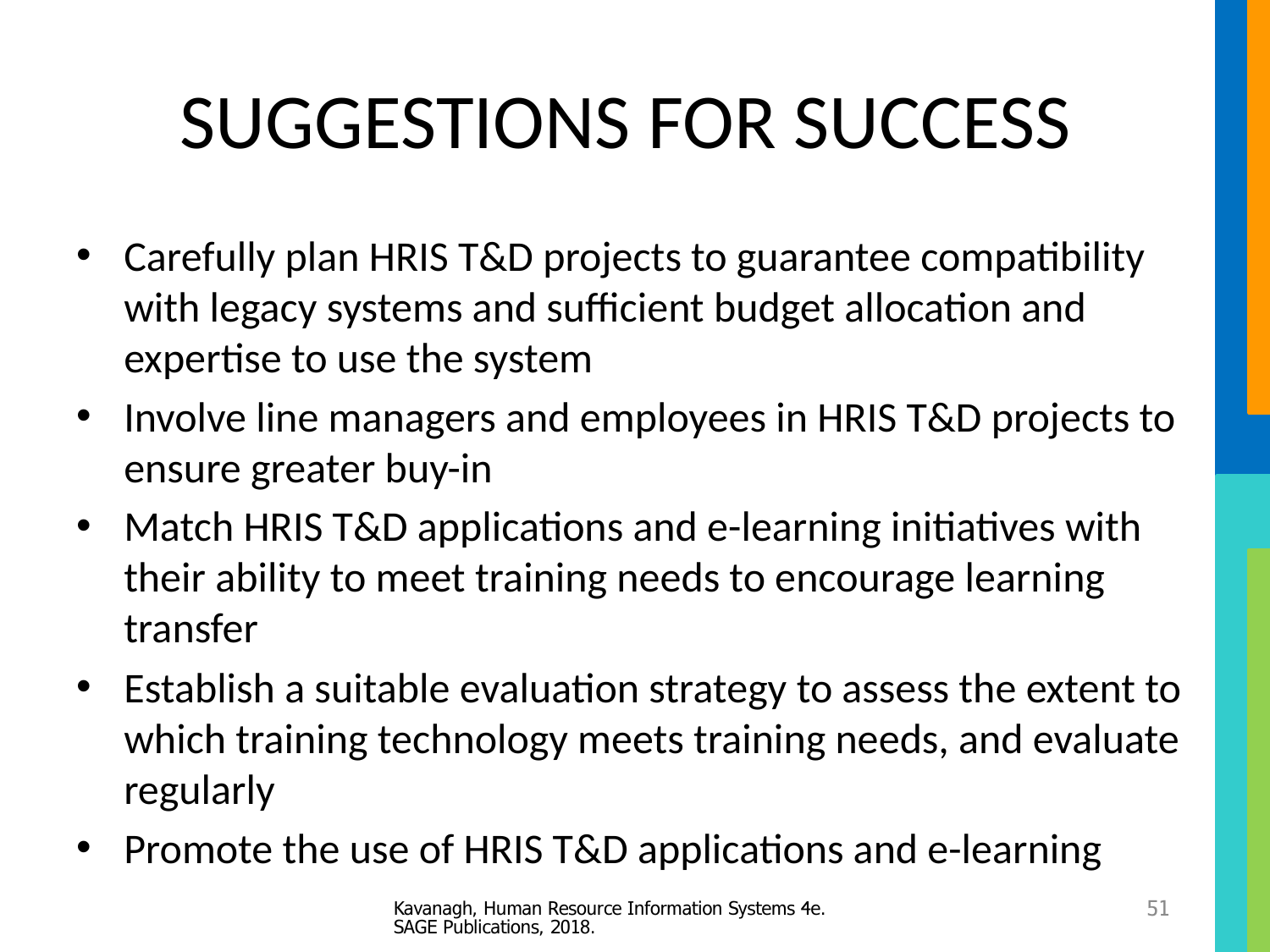

# SUGGESTIONS FOR SUCCESS
Carefully plan HRIS T&D projects to guarantee compatibility with legacy systems and sufficient budget allocation and expertise to use the system
Involve line managers and employees in HRIS T&D projects to ensure greater buy-in
Match HRIS T&D applications and e-learning initiatives with their ability to meet training needs to encourage learning transfer
Establish a suitable evaluation strategy to assess the extent to which training technology meets training needs, and evaluate regularly
Promote the use of HRIS T&D applications and e-learning
Kavanagh, Human Resource Information Systems 4e. SAGE Publications, 2018.
51